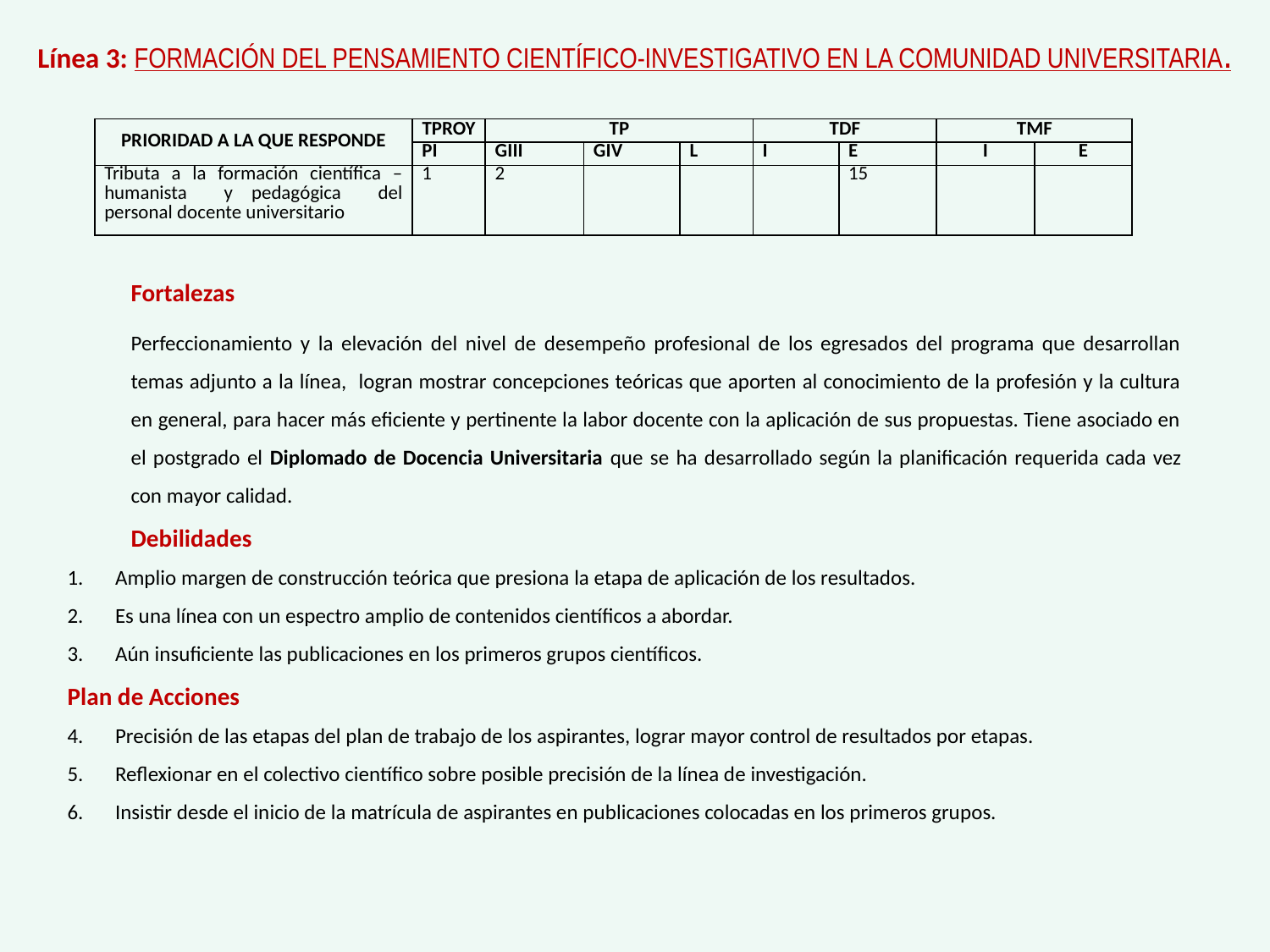

Línea 3: FORMACIÓN DEL PENSAMIENTO CIENTÍFICO-INVESTIGATIVO EN LA COMUNIDAD UNIVERSITARIA.

| PRIORIDAD A LA QUE RESPONDE | TPROY | TP |  |  | TDF |  | TMF |  |
| --- | --- | --- | --- | --- | --- | --- | --- | --- |
|  | PI | GIII | GIV | L | I | E | I | E |
| Tributa a la formación científica – humanista y pedagógica del personal docente universitario | 1 | 2 |  |  |  | 15 |  |  |
Fortalezas
Perfeccionamiento y la elevación del nivel de desempeño profesional de los egresados del programa que desarrollan temas adjunto a la línea,  logran mostrar concepciones teóricas que aporten al conocimiento de la profesión y la cultura en general, para hacer más eficiente y pertinente la labor docente con la aplicación de sus propuestas. Tiene asociado en el postgrado el Diplomado de Docencia Universitaria que se ha desarrollado según la planificación requerida cada vez con mayor calidad.
Debilidades
Amplio margen de construcción teórica que presiona la etapa de aplicación de los resultados.
Es una línea con un espectro amplio de contenidos científicos a abordar.
Aún insuficiente las publicaciones en los primeros grupos científicos.
Plan de Acciones
Precisión de las etapas del plan de trabajo de los aspirantes, lograr mayor control de resultados por etapas.
Reflexionar en el colectivo científico sobre posible precisión de la línea de investigación.
Insistir desde el inicio de la matrícula de aspirantes en publicaciones colocadas en los primeros grupos.